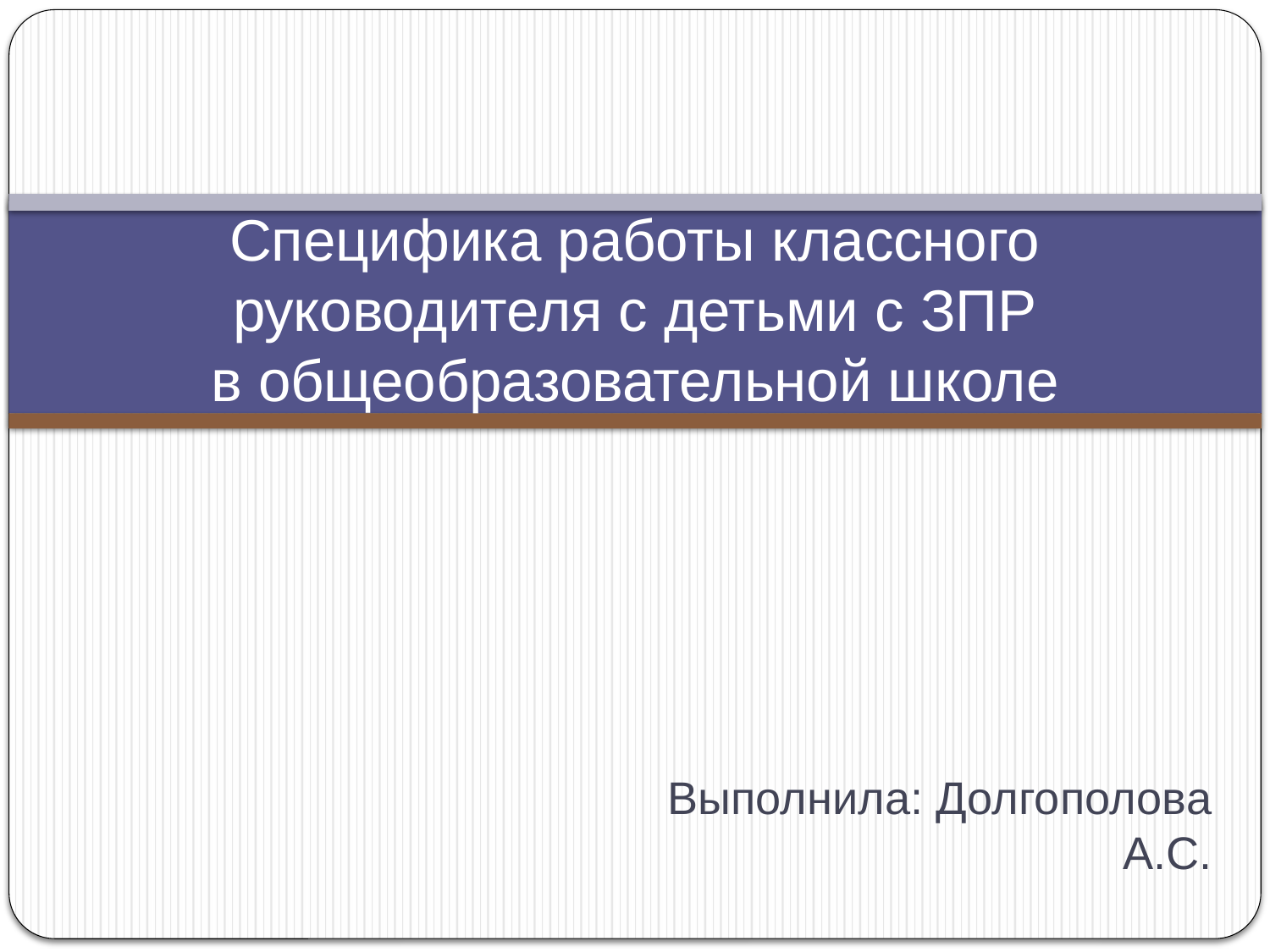

# Специфика работы классного руководителя с детьми с ЗПР в общеобразовательной школе

Выполнила: Долгополова А.С.